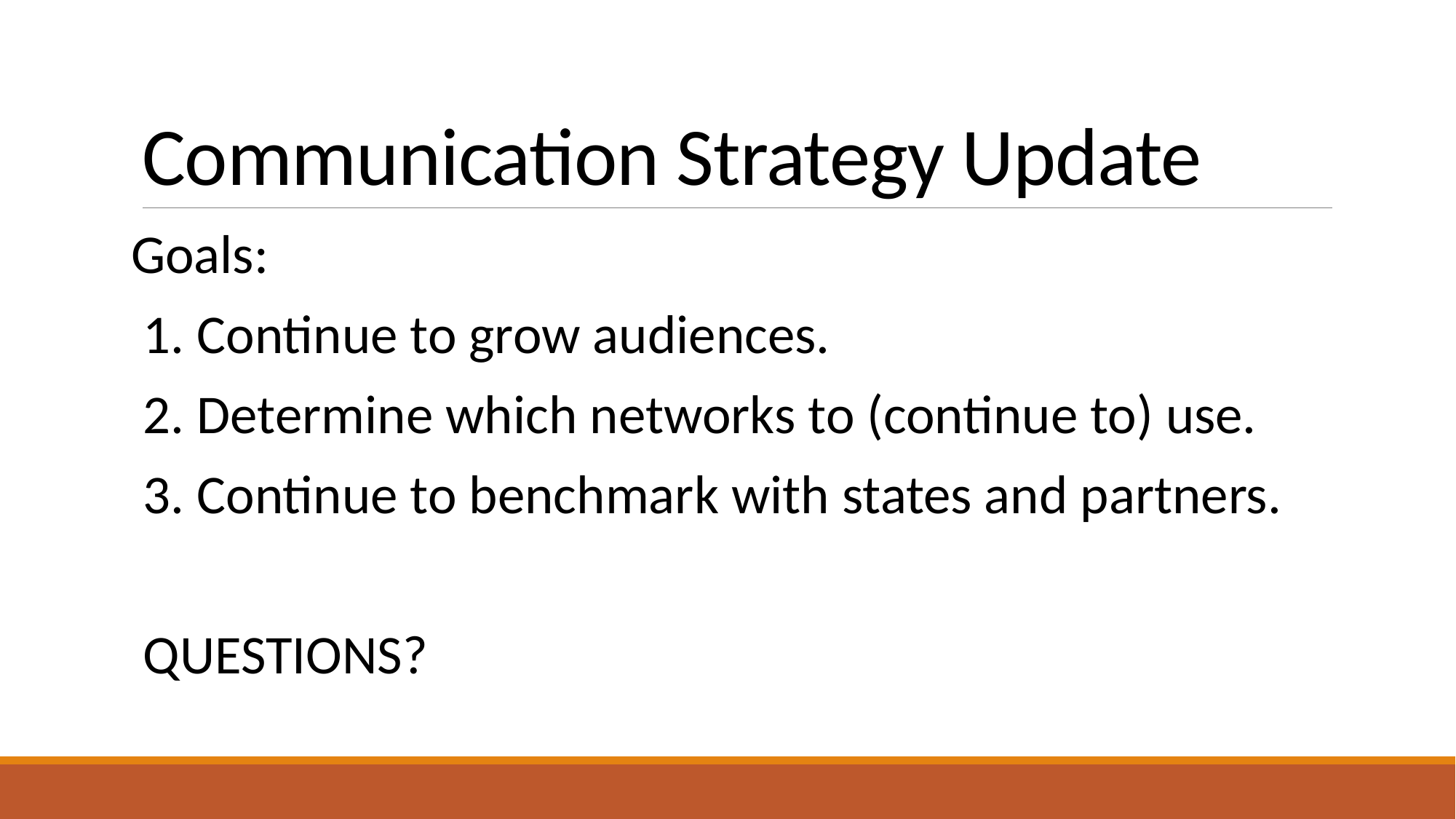

# Communication Strategy Update
Goals:
1. Continue to grow audiences.
2. Determine which networks to (continue to) use.
3. Continue to benchmark with states and partners.

QUESTIONS?